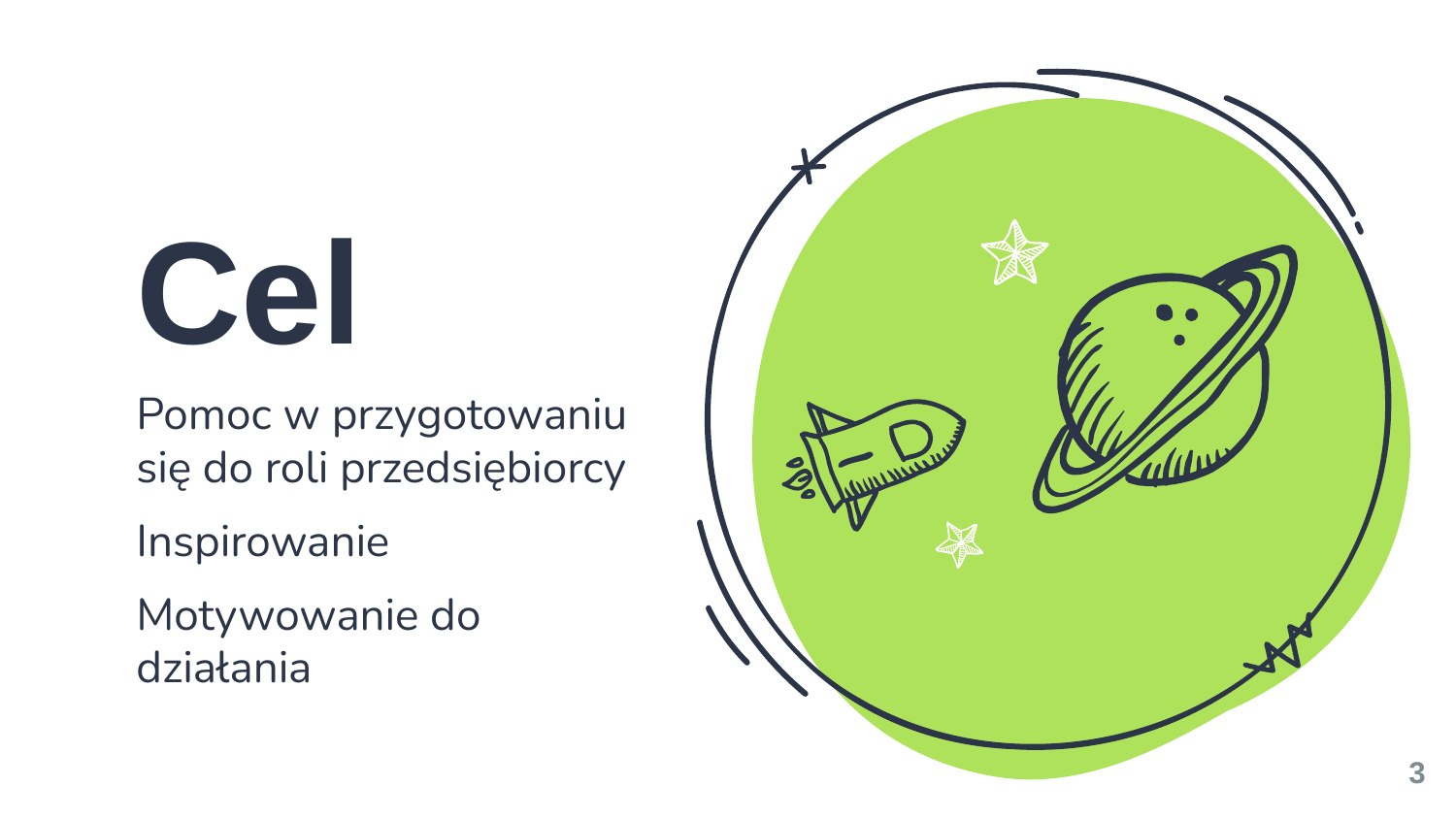

Cel

Pomoc w przygotowaniu się do roli przedsiębiorcy
Inspirowanie
Motywowanie do działania

3